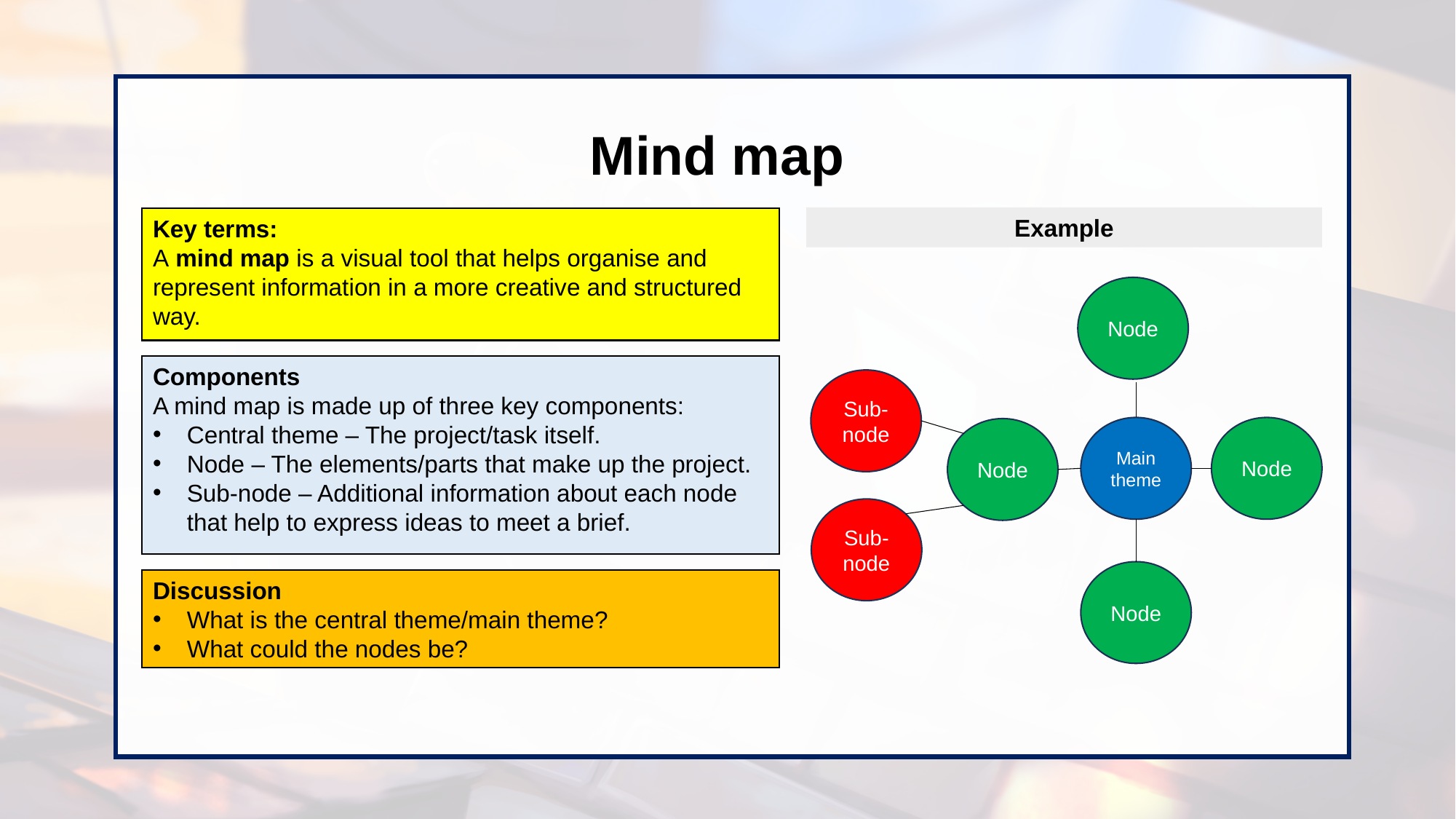

Mind map
Example
Key terms:
A mind map is a visual tool that helps organise and represent information in a more creative and structured way.
Node
Components
A mind map is made up of three key components:
Central theme – The project/task itself.
Node – The elements/parts that make up the project.
Sub-node – Additional information about each node that help to express ideas to meet a brief.
Sub-node
Main theme
Node
Node
Sub-node
Node
Discussion
What is the central theme/main theme?
What could the nodes be?